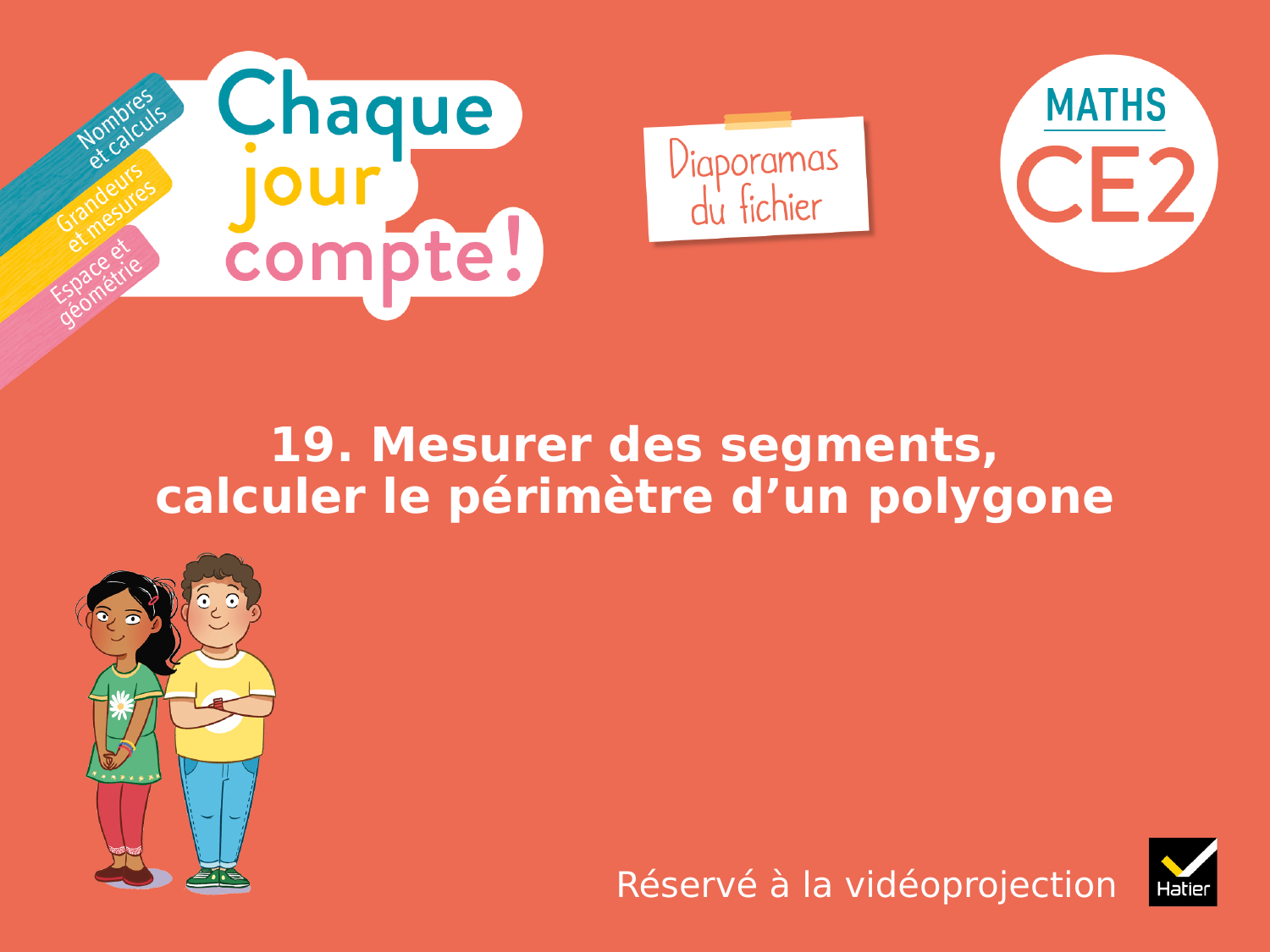

# 19. Mesurer des segments, calculer le périmètre d’un polygone